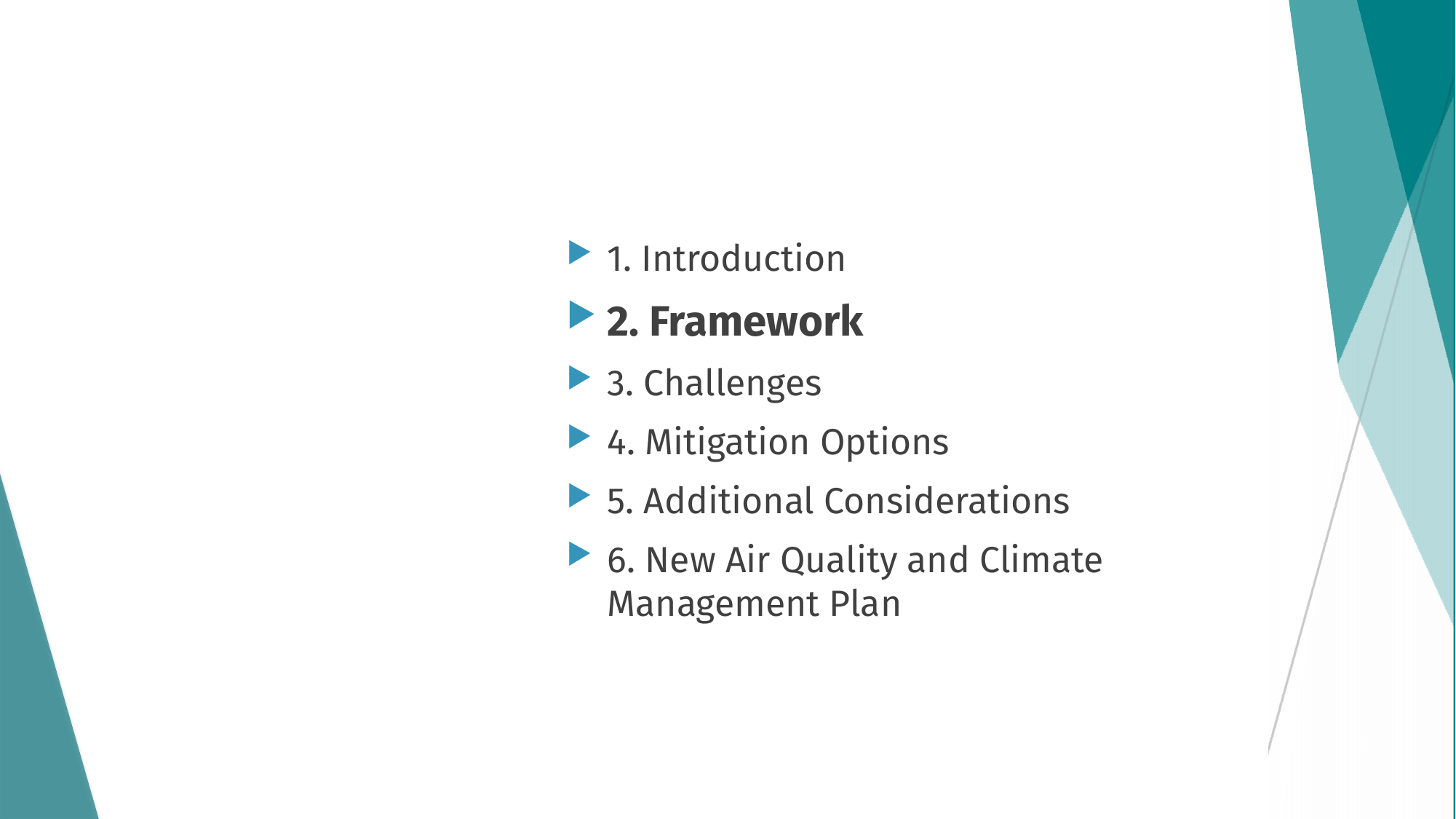

# Section 2: Framework
1. Introduction
2. Framework
3. Challenges
4. Mitigation Options
5. Additional Considerations
6. New Air Quality and Climate Management Plan
9